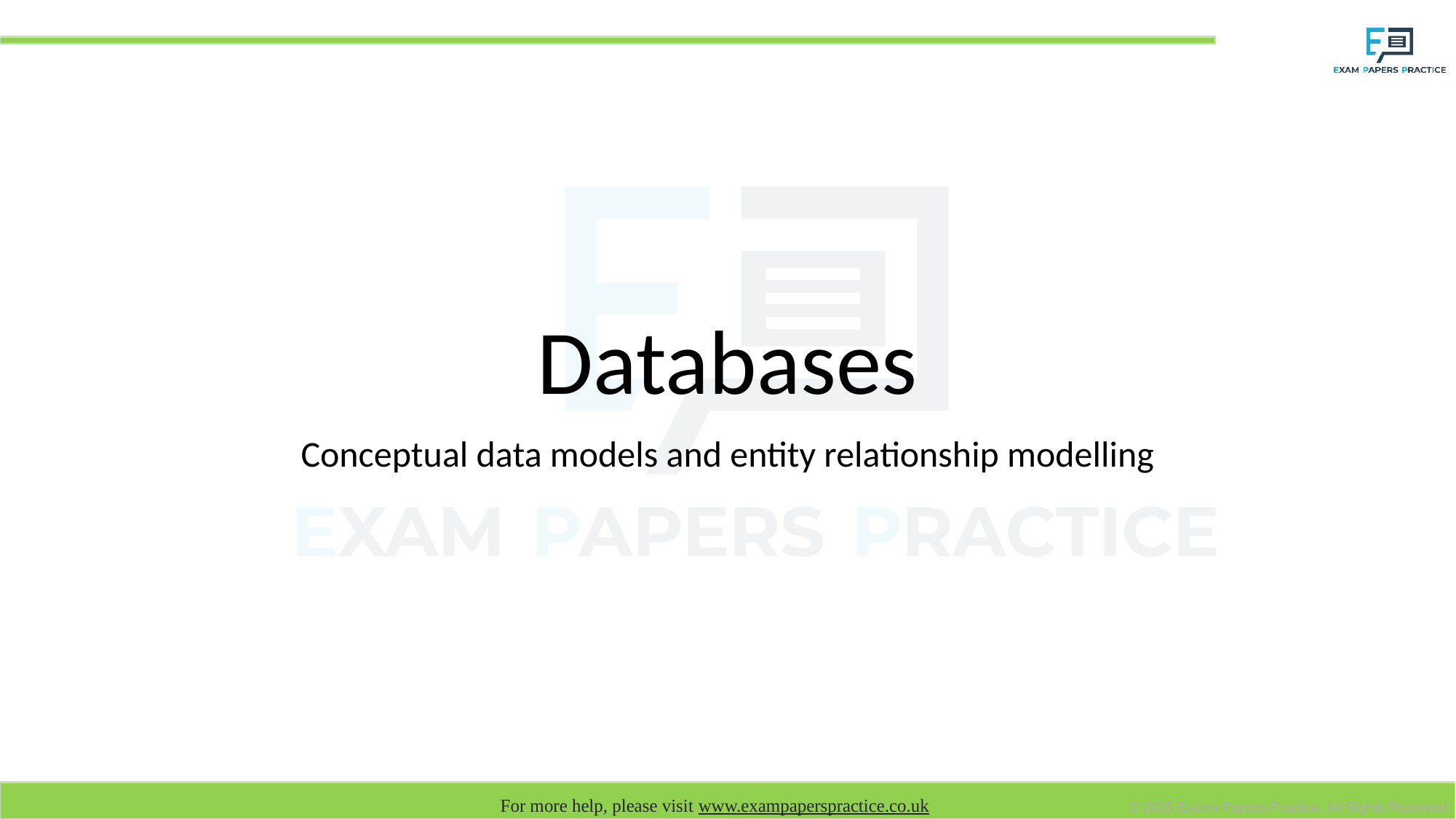

# Databases
Conceptual data models and entity relationship modelling